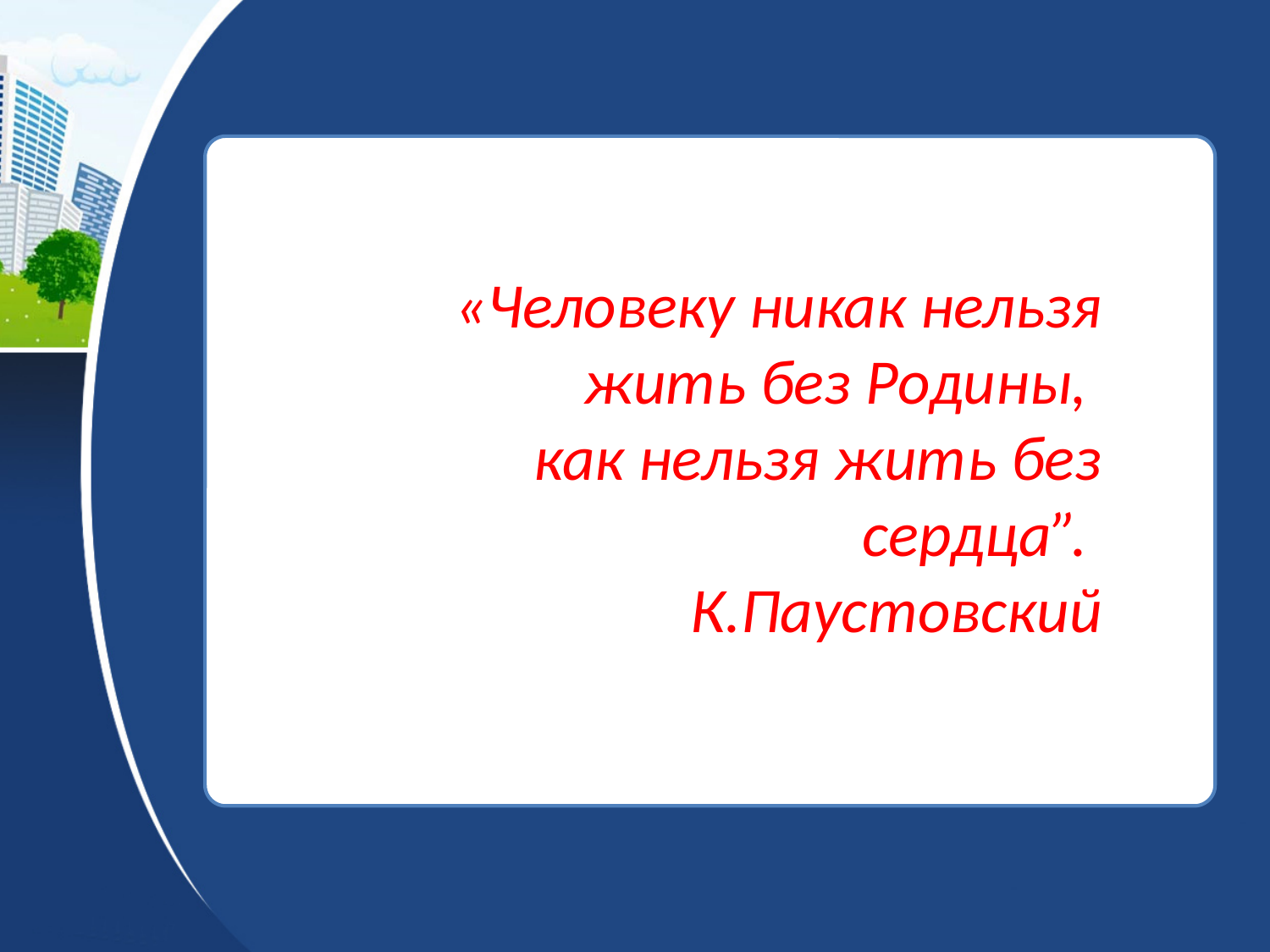

«Человеку никак нельзя жить без Родины,
как нельзя жить без сердца”.
К.Паустовский